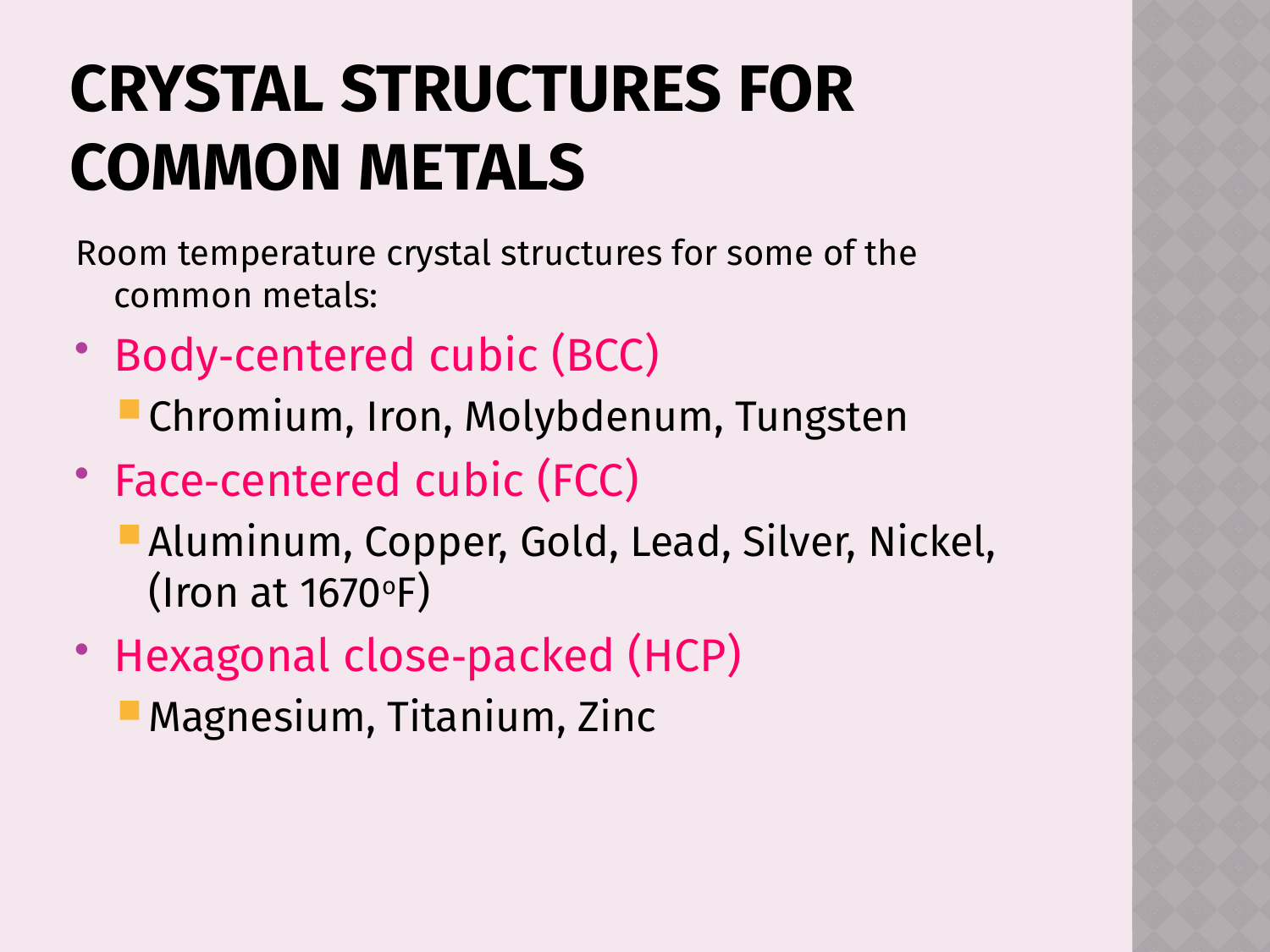

# Crystal Structures for Common Metals
Room temperature crystal structures for some of the common metals:
Body‑centered cubic (BCC)
Chromium, Iron, Molybdenum, Tungsten
Face‑centered cubic (FCC)
Aluminum, Copper, Gold, Lead, Silver, Nickel, (Iron at 1670oF)
Hexagonal close‑packed (HCP)
Magnesium, Titanium, Zinc